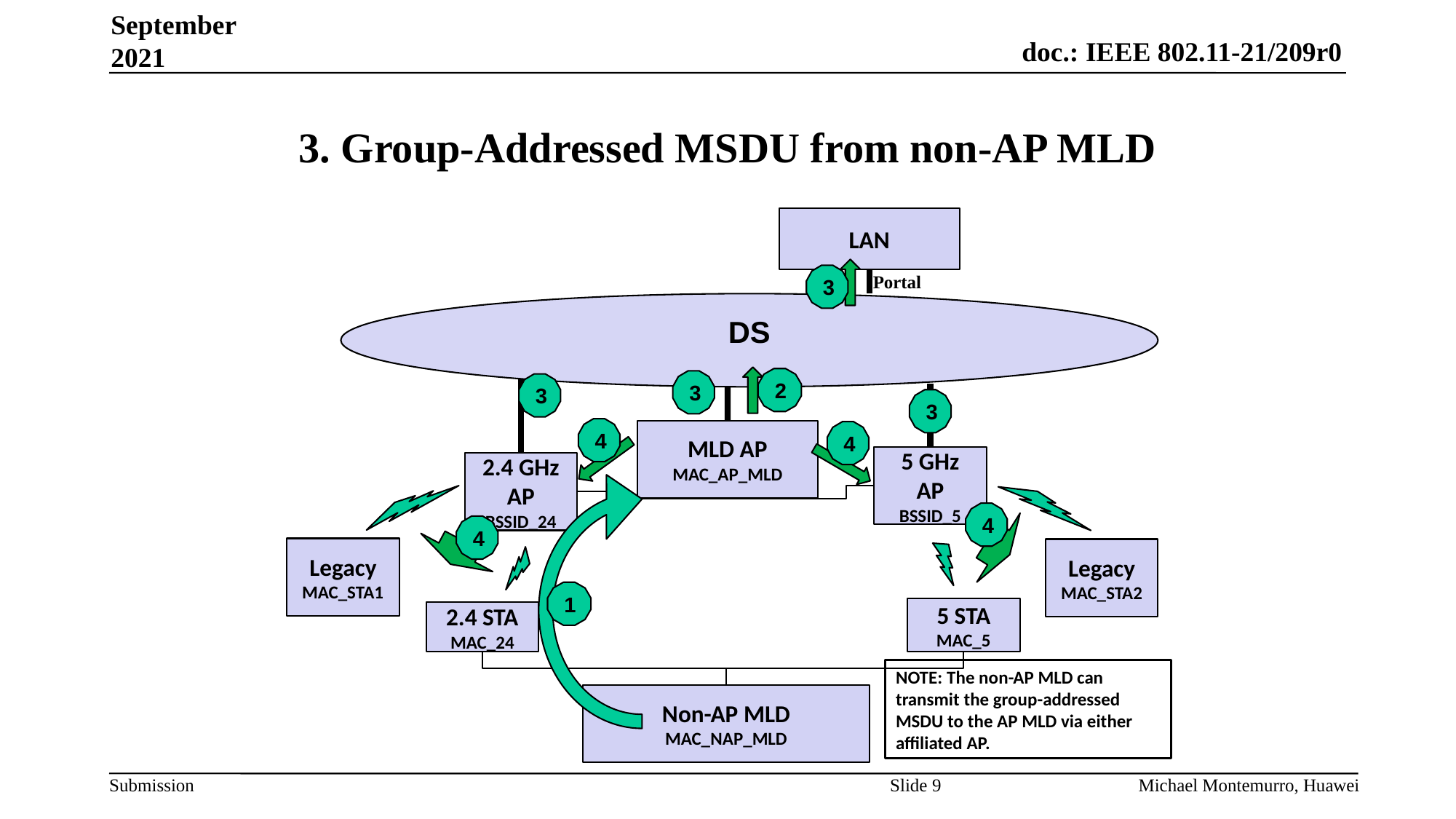

September 2021
# 3. Group-Addressed MSDU from non-AP MLD
LAN

3
Portal
DS

2
3
3
3
4
MLD AP
MAC_AP_MLD
4

5 GHz AP
BSSID_5
2.4 GHz AP
BSSID_24

4
4

Legacy MAC_STA1
Legacy MAC_STA2

1
5 STA
MAC_5
2.4 STA
MAC_24
NOTE: The non-AP MLD can transmit the group-addressed MSDU to the AP MLD via either affiliated AP.
Non-AP MLD
MAC_NAP_MLD
Slide 9
Michael Montemurro, Huawei